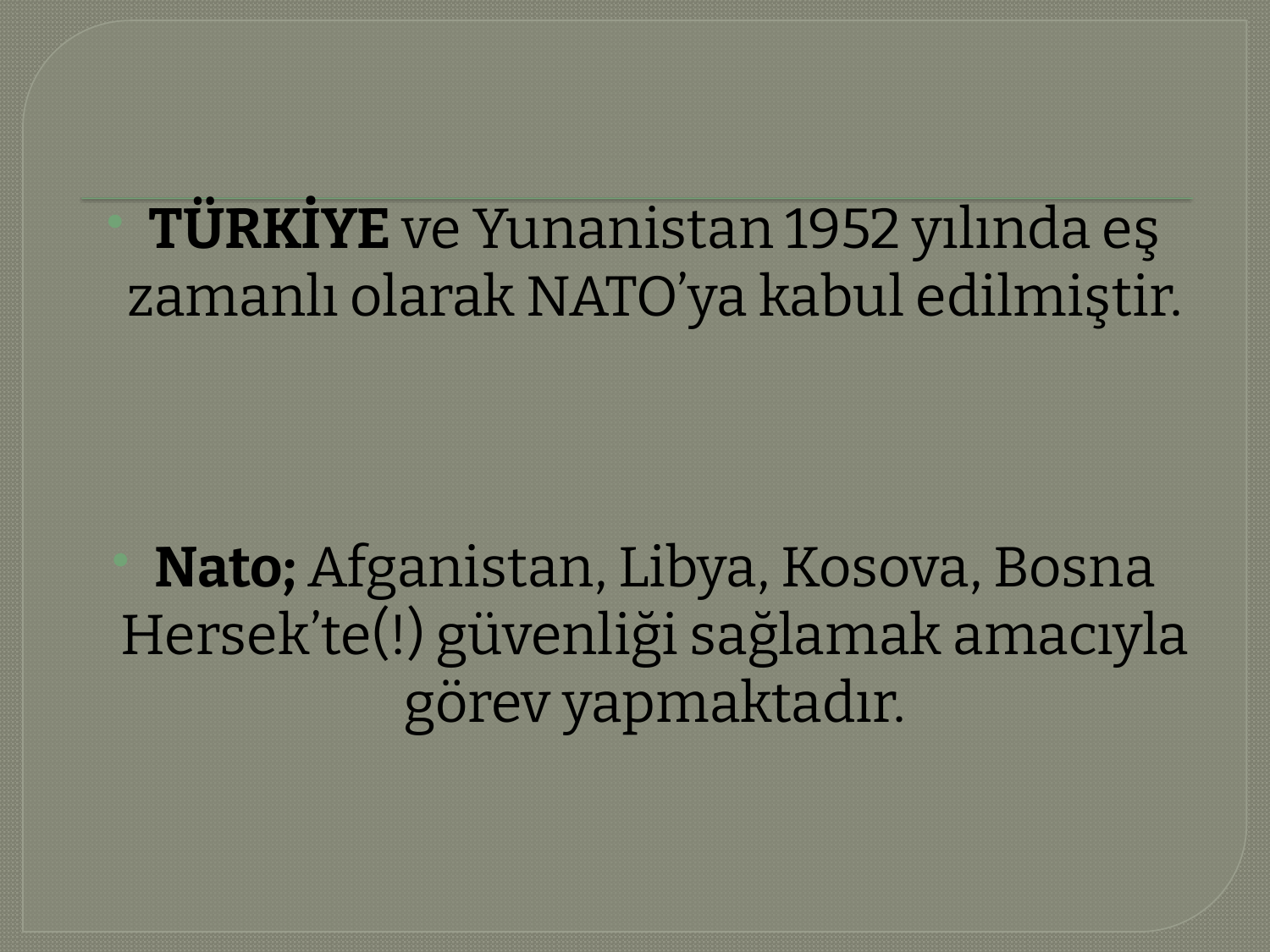

#
TÜRKİYE ve Yunanistan 1952 yılında eş zamanlı olarak NATO’ya kabul edilmiştir.

Nato; Afganistan, Libya, Kosova, Bosna Hersek’te(!) güvenliği sağlamak amacıyla görev yapmaktadır.